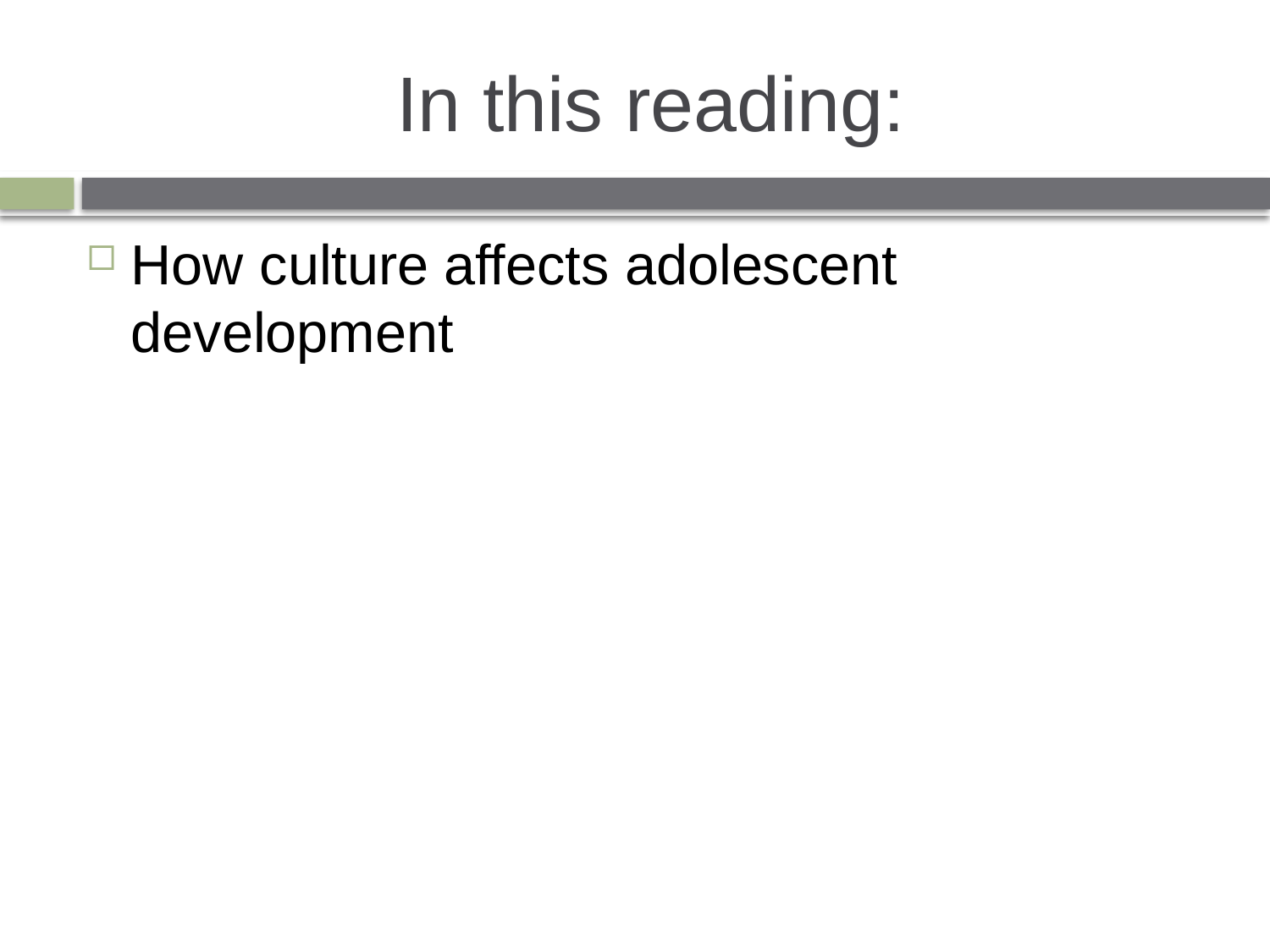

# In this reading:
How culture affects adolescent development